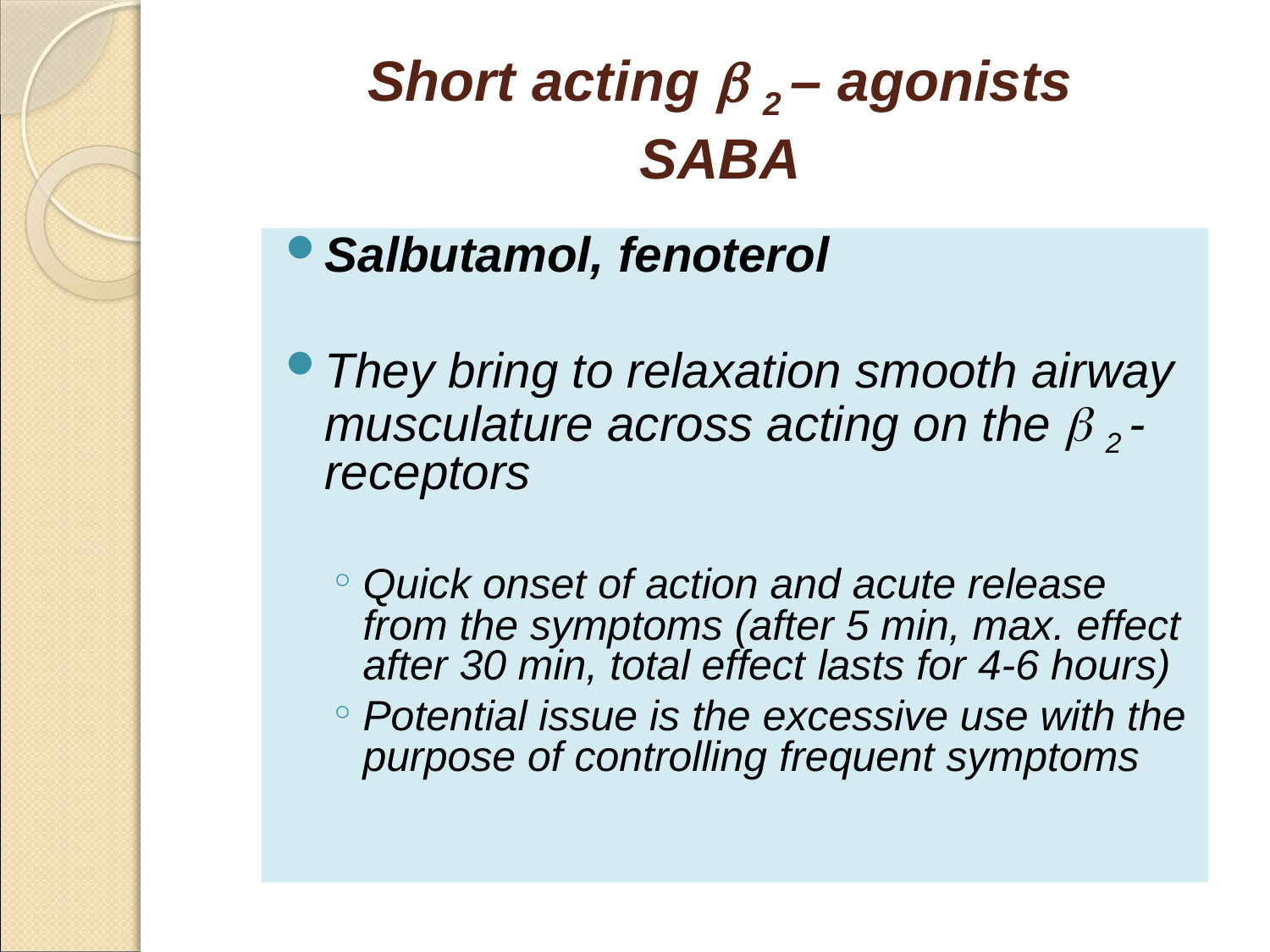

# Short acting β 2 – agonists SABA
Salbutamol, fenoterol

They bring to relaxation smooth airway musculature across acting on the β 2 -receptors

Quick onset of action and acute release from the symptoms (after 5 min, max. effect after 30 min, total effect lasts for 4-6 hours)
Potential issue is the excessive use with the purpose of controlling frequent symptoms